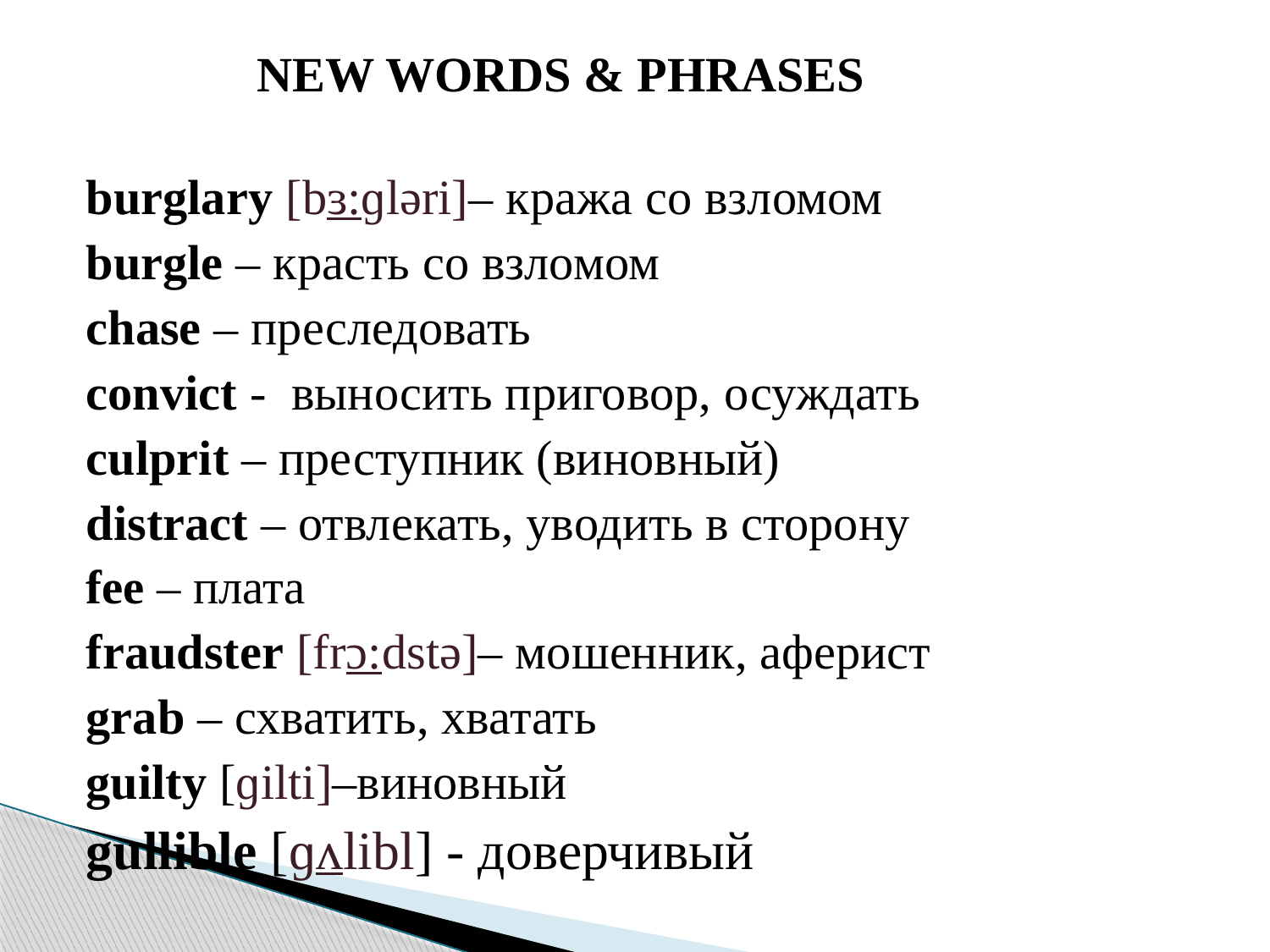

NEW WORDS & PHRASES
burglary [bɜ:ɡləri]– кража со взломом
burgle – красть со взломом
chase – преследовать
convict -  выносить приговор, осуждать
culprit – преступник (виновный)
distract – отвлекать, уводить в сторону
fee – плата
fraudster [frɔ:dstə]– мошенник, аферист
grab – схватить, хватать
guilty [ɡilti]–виновный
gullible [ɡʌlibl] - доверчивый